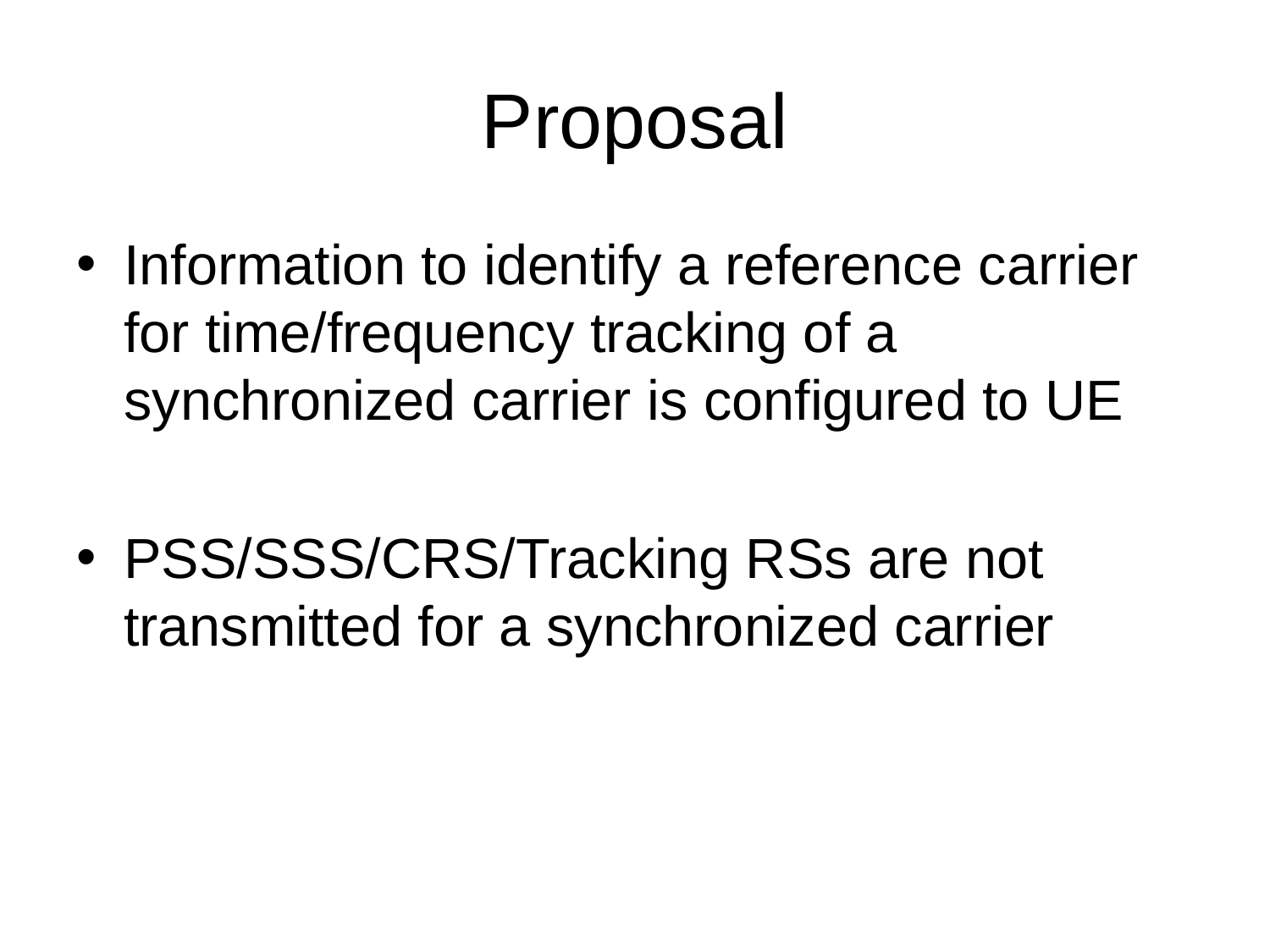

# Proposal
Information to identify a reference carrier for time/frequency tracking of a synchronized carrier is configured to UE

PSS/SSS/CRS/Tracking RSs are not transmitted for a synchronized carrier